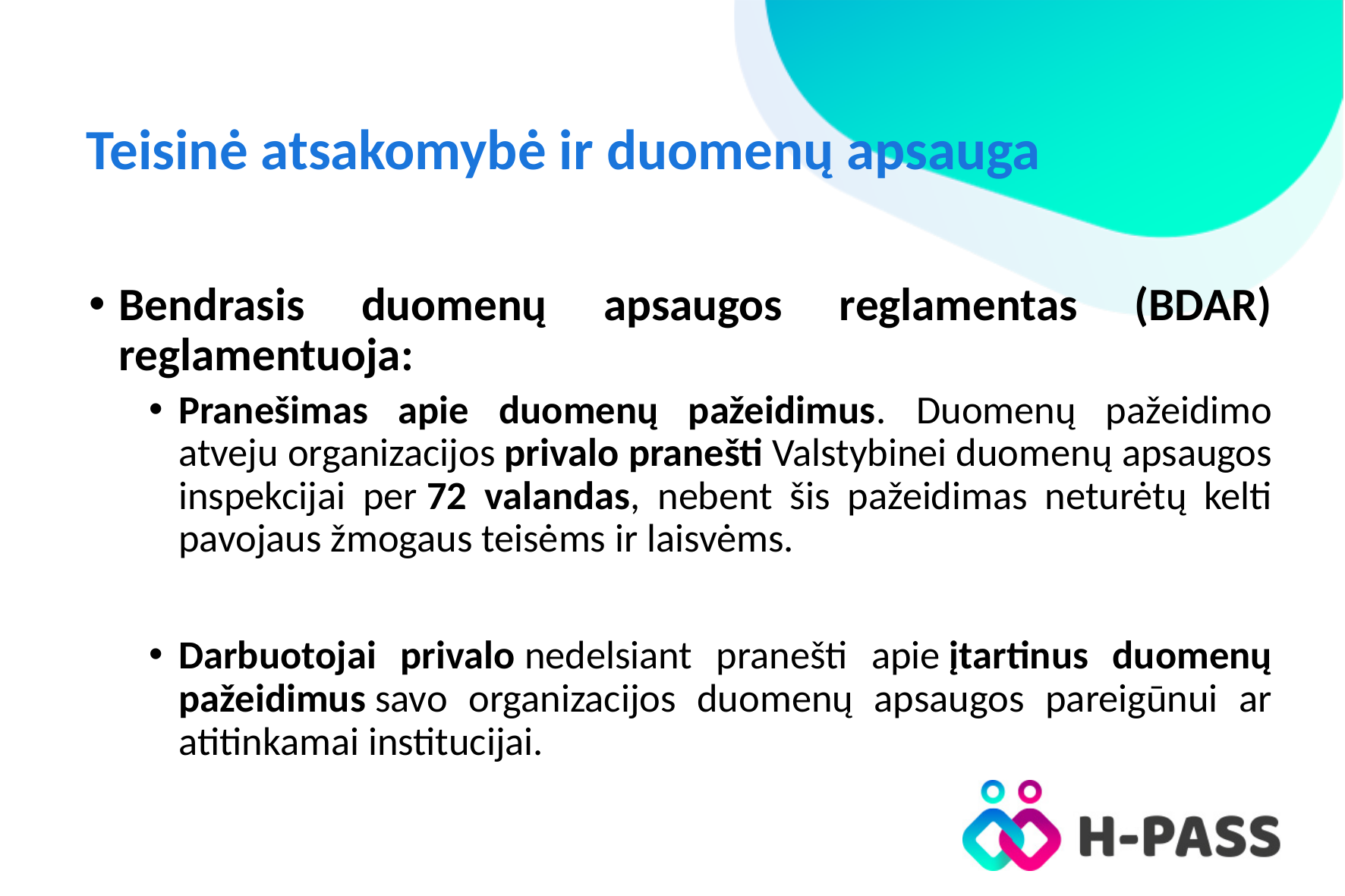

# Teisinė atsakomybė ir duomenų apsauga
Bendrasis duomenų apsaugos reglamentas (BDAR) reglamentuoja:
Pranešimas apie duomenų pažeidimus. Duomenų pažeidimo atveju organizacijos privalo pranešti Valstybinei duomenų apsaugos inspekcijai per 72 valandas, nebent šis pažeidimas neturėtų kelti pavojaus žmogaus teisėms ir laisvėms.

Darbuotojai privalo nedelsiant pranešti apie įtartinus duomenų pažeidimus savo organizacijos duomenų apsaugos pareigūnui ar atitinkamai institucijai.